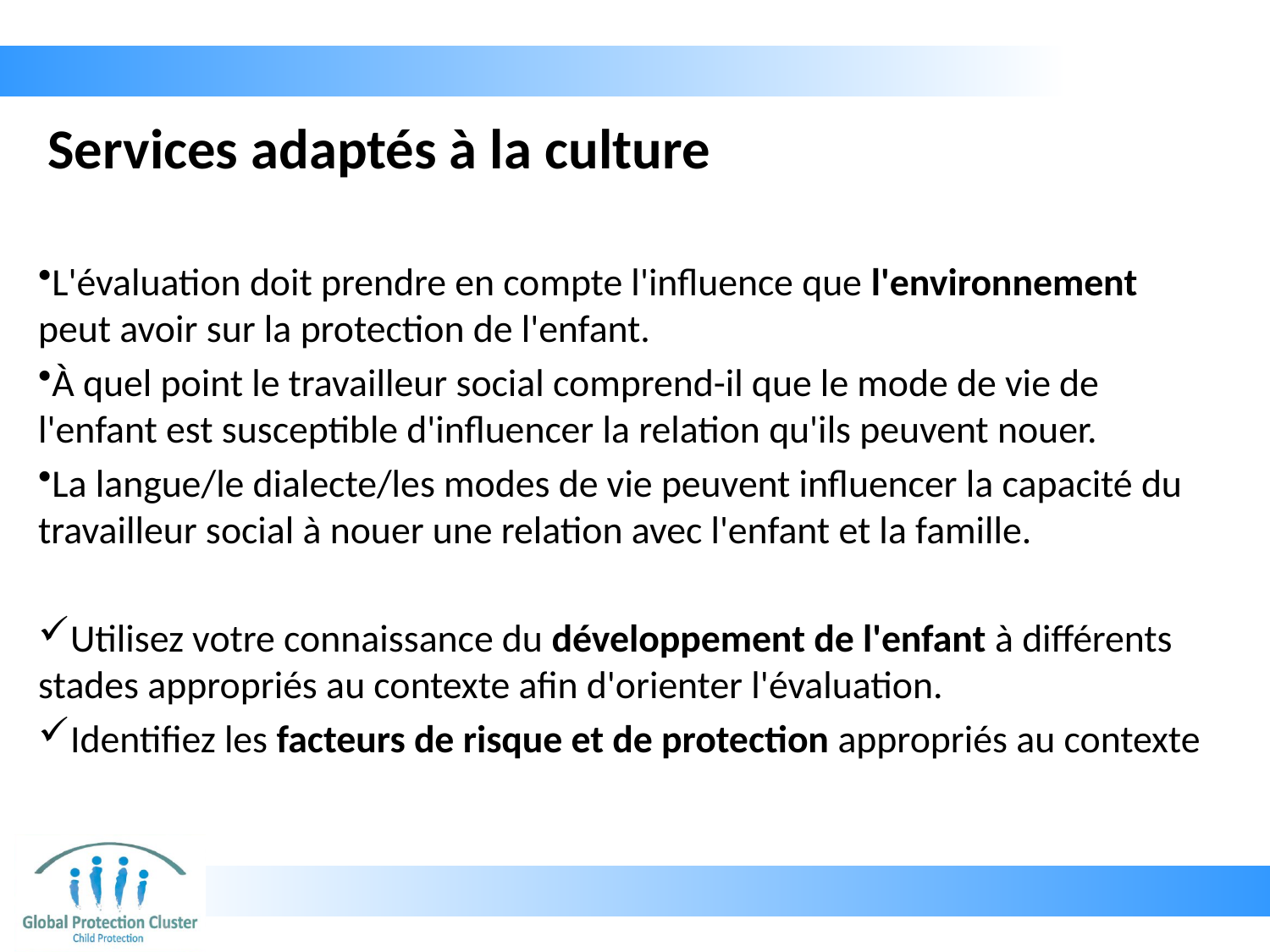

# Services adaptés à la culture

L'évaluation doit prendre en compte l'influence que l'environnement peut avoir sur la protection de l'enfant.
À quel point le travailleur social comprend-il que le mode de vie de l'enfant est susceptible d'influencer la relation qu'ils peuvent nouer.
La langue/le dialecte/les modes de vie peuvent influencer la capacité du travailleur social à nouer une relation avec l'enfant et la famille.

Utilisez votre connaissance du développement de l'enfant à différents stades appropriés au contexte afin d'orienter l'évaluation.
Identifiez les facteurs de risque et de protection appropriés au contexte